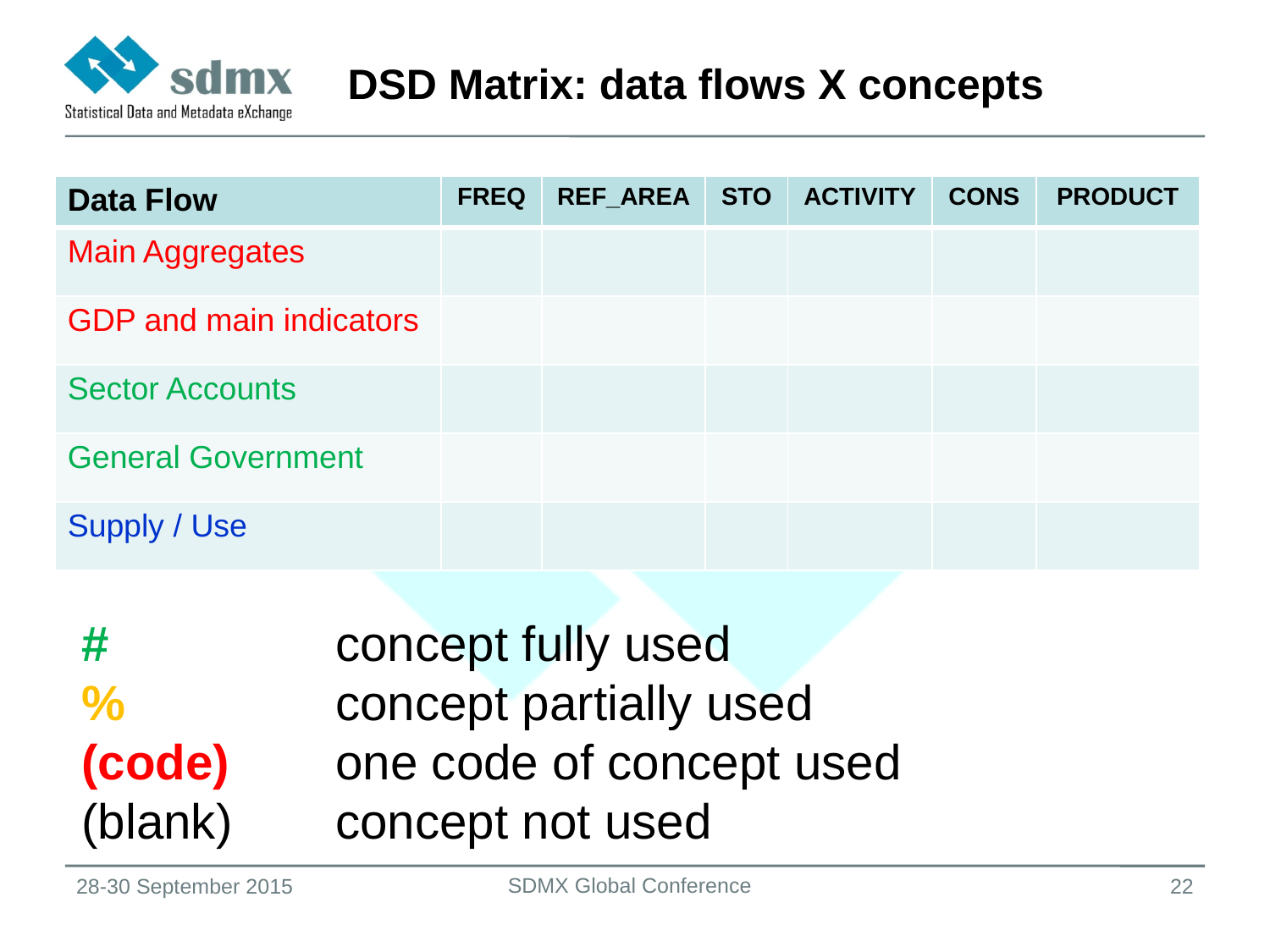

# DSD Matrix: data flows X concepts
| Data Flow | FREQ | REF\_AREA | STO | ACTIVITY | CONS | PRODUCT |
| --- | --- | --- | --- | --- | --- | --- |
| Main Aggregates |  |  |  |  |  |  |
| GDP and main indicators |  |  |  |  |  |  |
| Sector Accounts |  |  |  |  |  |  |
| General Government |  |  |  |  |  |  |
| Supply / Use |  |  |  |  |  |  |
#		concept fully used
%		concept partially used
(code)	one code of concept used
(blank)	concept not used
SDMX Global Conference
28-30 September 2015
22